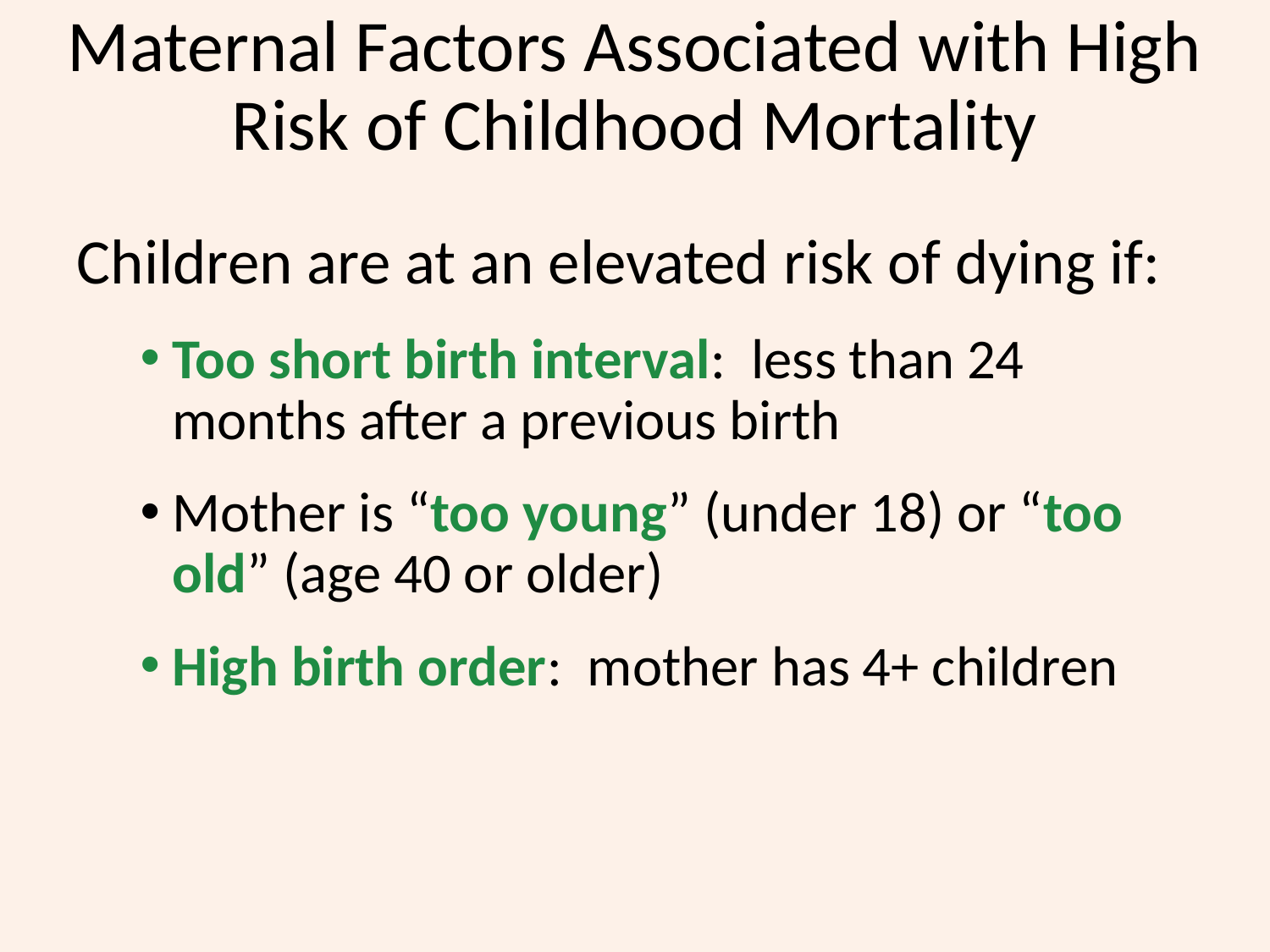

# Maternal Factors Associated with High Risk of Childhood Mortality
Children are at an elevated risk of dying if:
Too short birth interval:  less than 24 months after a previous birth
Mother is “too young” (under 18) or “too old” (age 40 or older)
High birth order:  mother has 4+ children